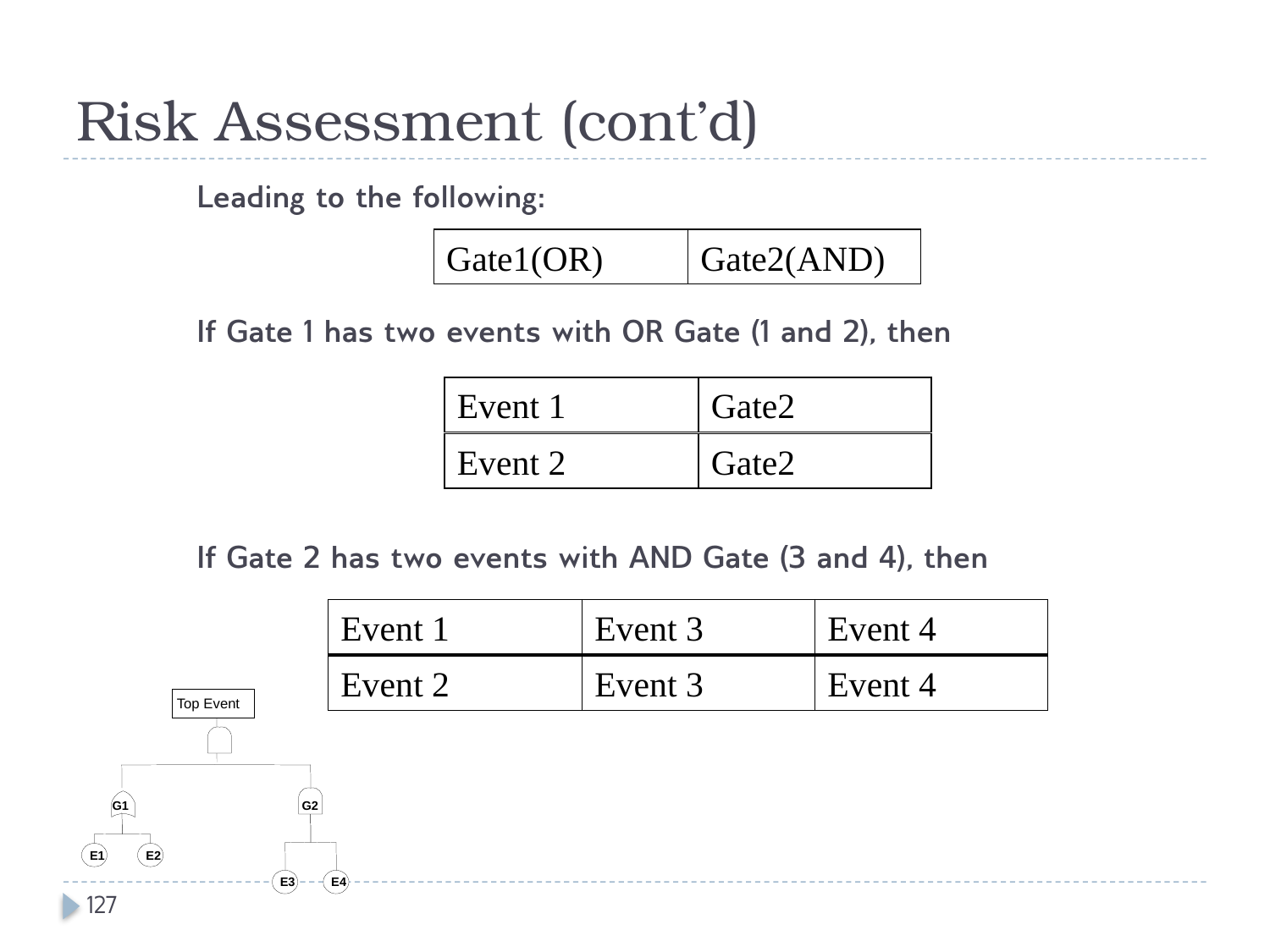

# Risk Assessment (cont’d)
Leading to the following:

If Gate 1 has two events with OR Gate (1 and 2), then

If Gate 2 has two events with AND Gate (3 and 4), then
Gate1(OR)
Gate2(AND)
Event 1
Gate2
Event 2
Gate2
Event 1
Event 3
Event 4
Event 2
Event 3
Event 4

Top Event

G1
G2

E1
E2

E3
E4

127